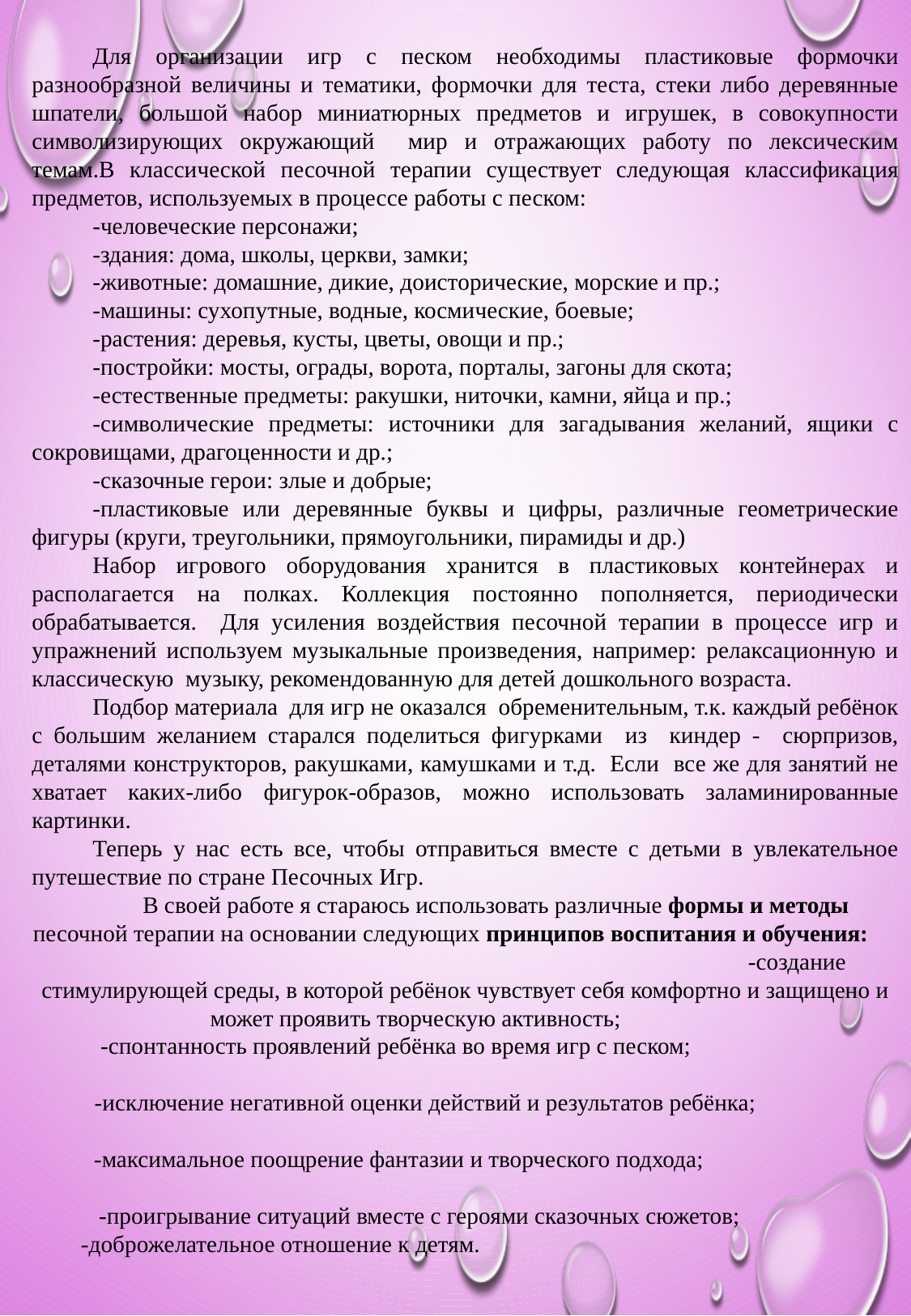

Для организации игр с песком необходимы пластиковые формочки разнообразной величины и тематики, формочки для теста, стеки либо деревянные шпатели, большой набор миниатюрных предметов и игрушек, в совокупности символизирующих окружающий  мир и отражающих работу по лексическим темам.В классической песочной терапии существует следующая классификация предметов, используемых в процессе работы с песком:
-человеческие персонажи;
-здания: дома, школы, церкви, замки;
-животные: домашние, дикие, доисторические, морские и пр.;
-машины: сухопутные, водные, космические, боевые;
-растения: деревья, кусты, цветы, овощи и пр.;
-постройки: мосты, ограды, ворота, порталы, загоны для скота;
-естественные предметы: ракушки, ниточки, камни, яйца и пр.;
-символические предметы: источники для загадывания желаний, ящики с сокровищами, драгоценности и др.;
-сказочные герои: злые и добрые;
-пластиковые или деревянные буквы и цифры, различные геометрические фигуры (круги, треугольники, прямоугольники, пирамиды и др.)
Набор игрового оборудования хранится в пластиковых контейнерах и располагается на полках. Коллекция постоянно пополняется, периодически обрабатывается.  Для усиления воздействия песочной терапии в процессе игр и упражнений используем музыкальные произведения, например: релаксационную и классическую  музыку, рекомендованную для детей дошкольного возраста.
Подбор материала  для игр не оказался  обременительным, т.к. каждый ребёнок с большим желанием старался поделиться фигурками  из  киндер -  сюрпризов, деталями конструкторов, ракушками, камушками и т.д.  Если  все же для занятий не хватает каких-либо фигурок-образов, можно использовать заламинированные картинки.
Теперь у нас есть все, чтобы отправиться вместе с детьми в увлекательное путешествие по стране Песочных Игр.
В своей работе я стараюсь использовать различные формы и методы песочной терапии на основании следующих принципов воспитания и обучения:                                                                                                                       -создание стимулирующей среды, в которой ребёнок чувствует себя комфортно и защищено и может проявить творческую активность;
 -спонтанность проявлений ребёнка во время игр с песком;
-исключение негативной оценки действий и результатов ребёнка;
-максимальное поощрение фантазии и творческого подхода;
 -проигрывание ситуаций вместе с героями сказочных сюжетов;                                  -доброжелательное отношение к детям.